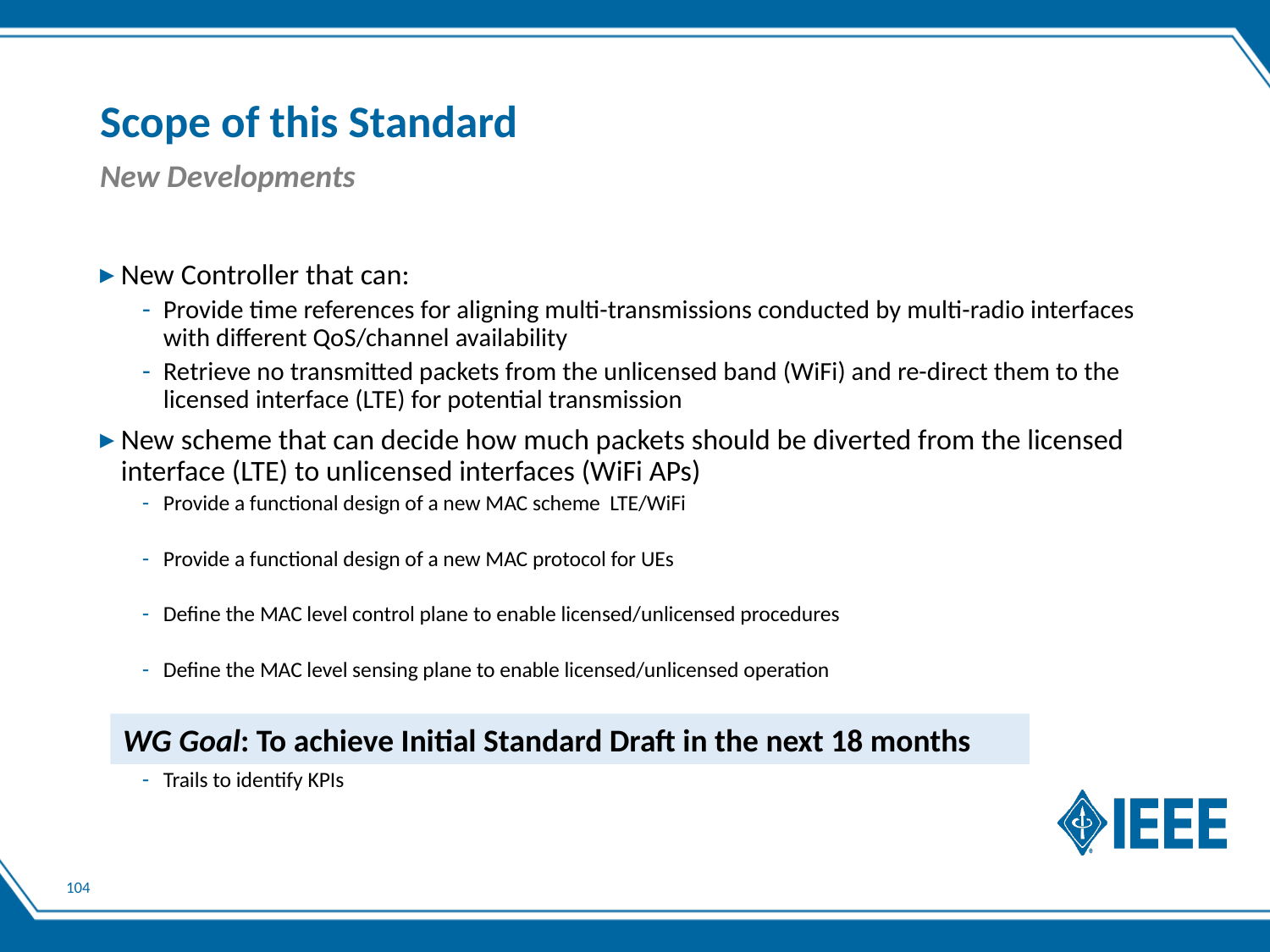

# Scope of this Standard
New Developments
New Controller that can:
Provide time references for aligning multi-transmissions conducted by multi-radio interfaces with different QoS/channel availability
Retrieve no transmitted packets from the unlicensed band (WiFi) and re-direct them to the licensed interface (LTE) for potential transmission
New scheme that can decide how much packets should be diverted from the licensed interface (LTE) to unlicensed interfaces (WiFi APs)
Provide a functional design of a new MAC scheme  LTE/WiFi

Provide a functional design of a new MAC protocol for UEs

Define the MAC level control plane to enable licensed/unlicensed procedures

Define the MAC level sensing plane to enable licensed/unlicensed operation

Produce the specifications of the MAC layer

Trails to identify KPIs

WG Goal: To achieve Initial Standard Draft in the next 18 months
104